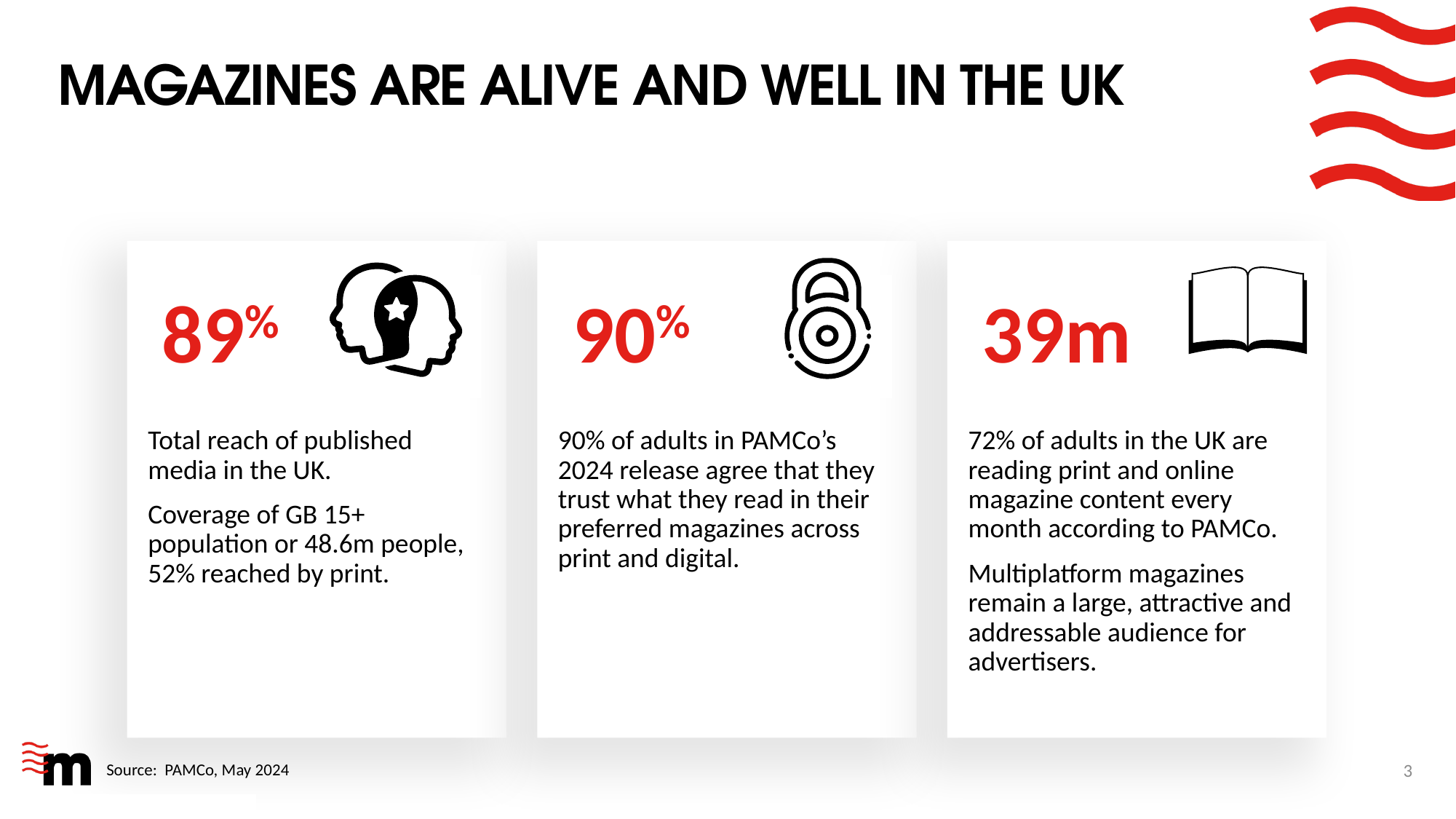

# Magazines are alive and well in the uk

89%
90%
39m
Total reach of published media in the UK.
Coverage of GB 15+ population or 48.6m people, 52% reached by print.

90% of adults in PAMCo’s 2024 release agree that they trust what they read in their preferred magazines across print and digital.

72% of adults in the UK are reading print and online magazine content every month according to PAMCo.
Multiplatform magazines remain a large, attractive and addressable audience for advertisers.
3
Source:  PAMCo, May 2024